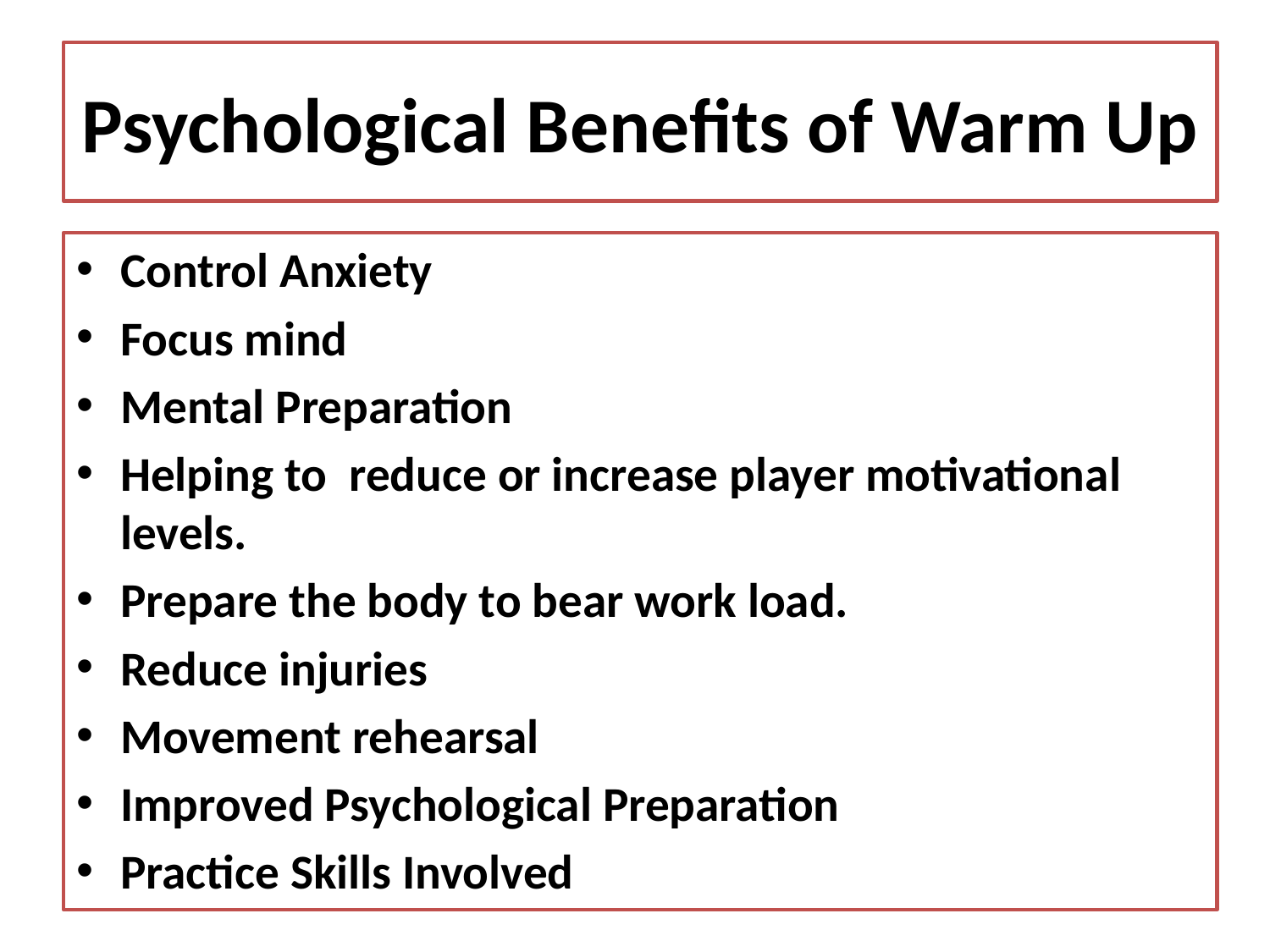

# Psychological Benefits of Warm Up
Control Anxiety
Focus mind
Mental Preparation
Helping to  reduce or increase player motivational levels.
Prepare the body to bear work load.
Reduce injuries
Movement rehearsal
Improved Psychological Preparation
Practice Skills Involved